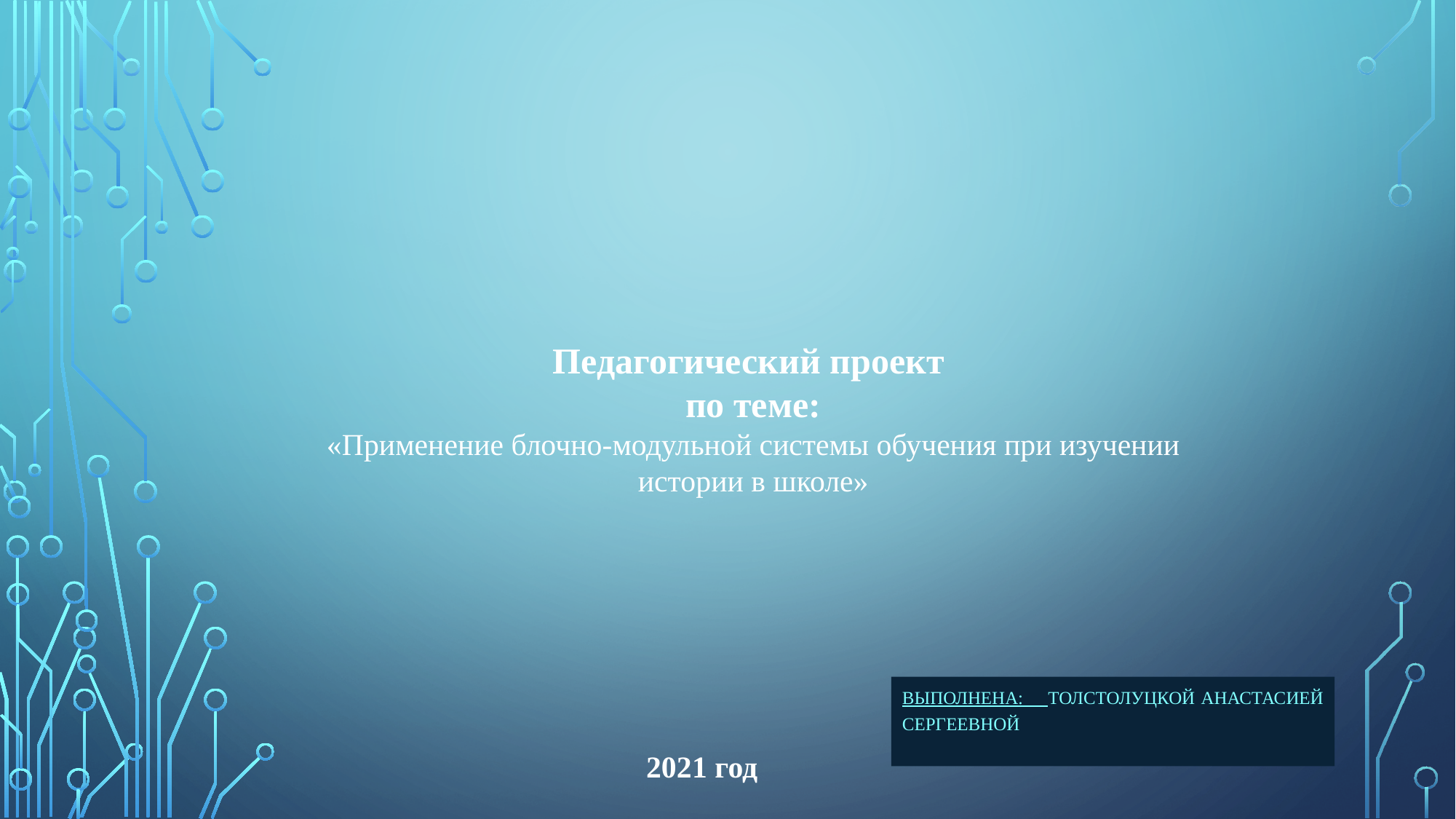

#
Педагогический проект
по теме:
«Применение блочно-модульной системы обучения при изучении истории в школе»
Выполнена:    Толстолуцкой Анастасией Сергеевной

2021 год